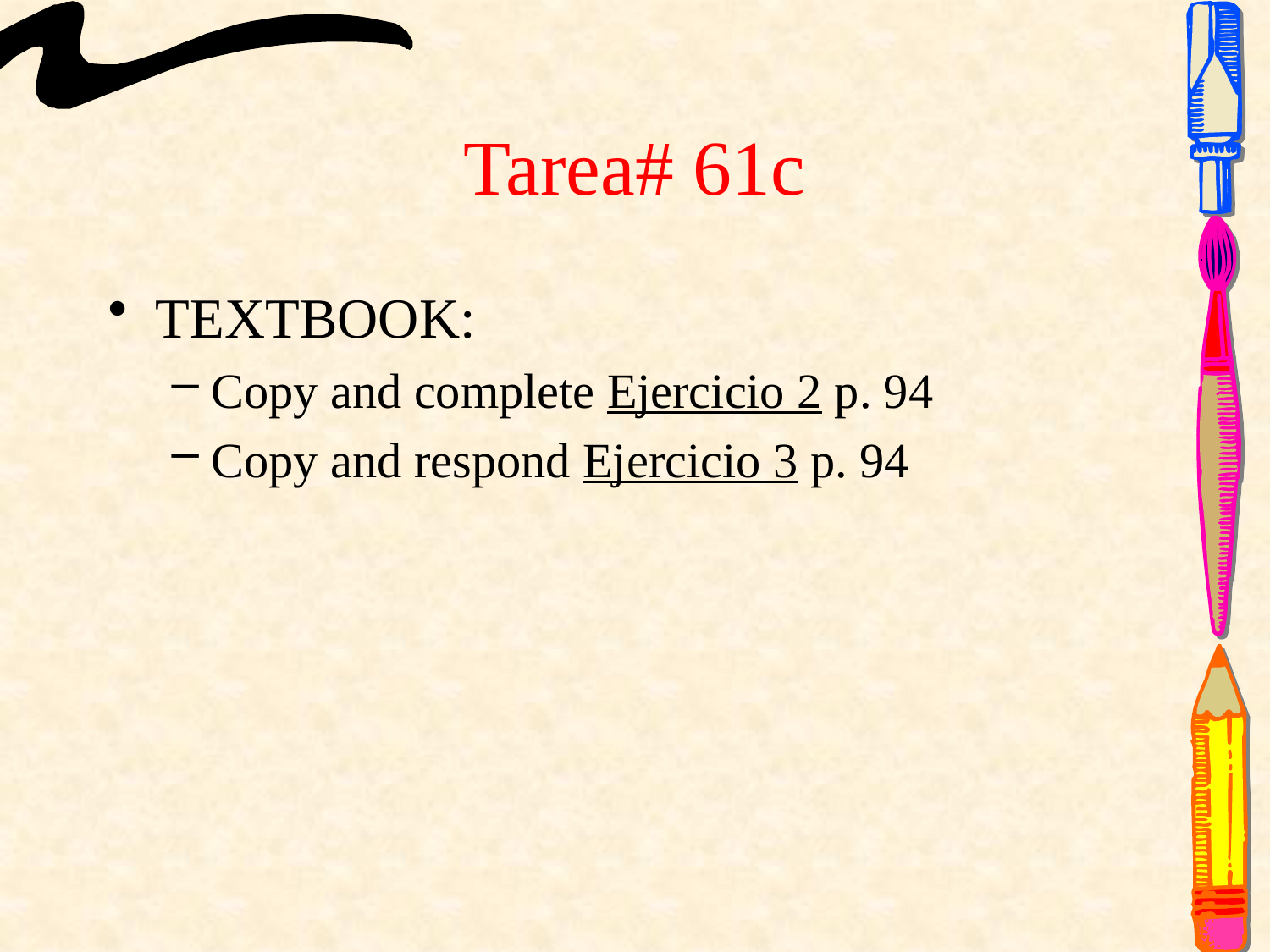

# Tarea# 61c
TEXTBOOK:
Copy and complete Ejercicio 2 p. 94
Copy and respond Ejercicio 3 p. 94